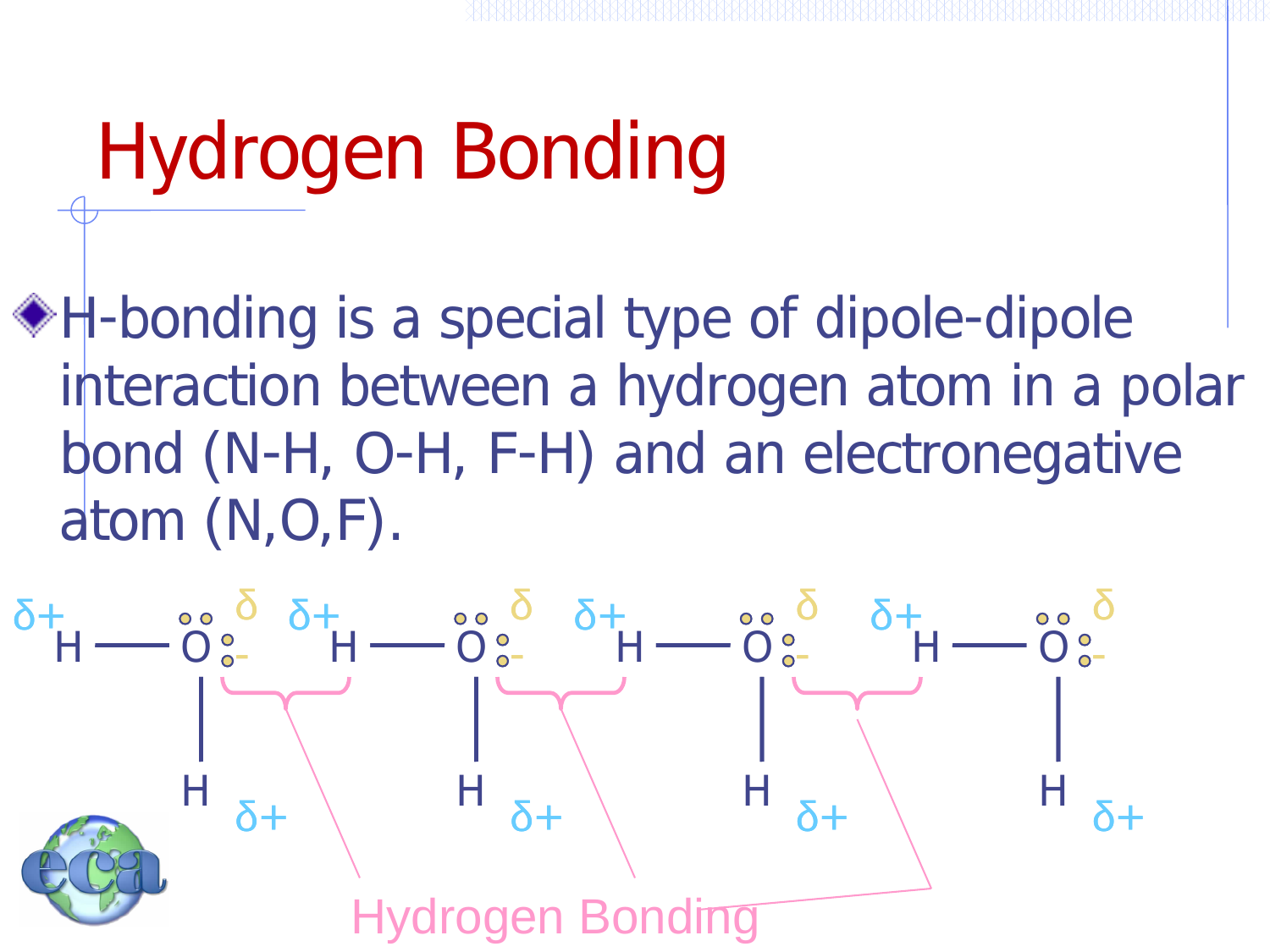

# Hydrogen Bonding
H-bonding is a special type of dipole-dipole interaction between a hydrogen atom in a polar bond (N-H, O-H, F-H) and an electronegative atom (N,O,F).
δ-
δ+
H	O

	H

δ+
δ-
δ+

δ+
δ-
δ+
H	O

	H

δ+
δ-
δ+

δ+
δ-
δ+
H	O

	H

δ+
δ-
δ+

δ+
δ-
δ+
H	O

	H

δ+
δ-
δ+

δ+

Hydrogen Bonding